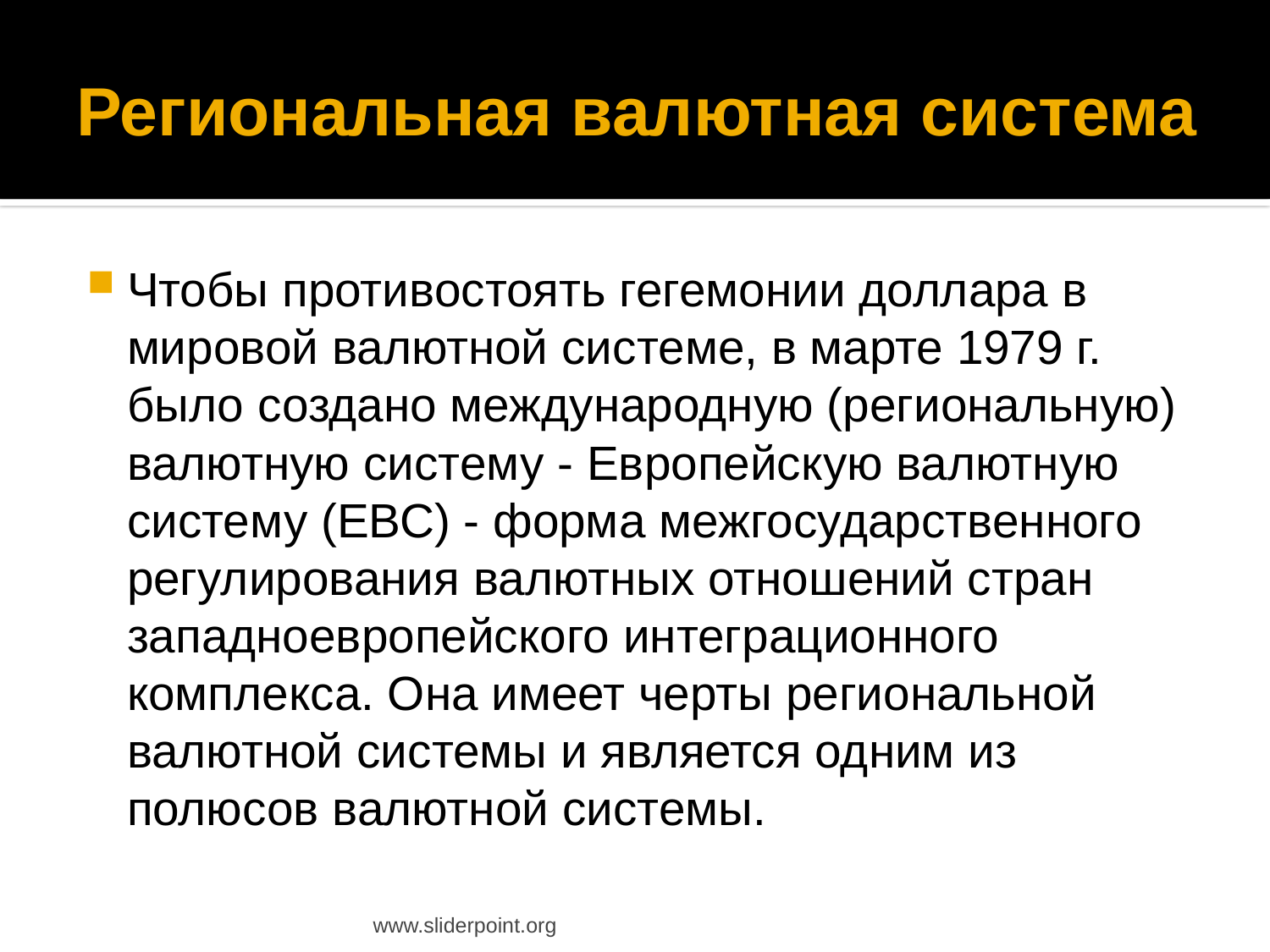

# Региональная валютная система
Чтобы противостоять гегемонии доллара в мировой валютной системе, в марте 1979 г. было создано международную (региональную) валютную систему - Европейскую валютную систему (ЕВС) - форма межгосударственного регулирования валютных отношений стран западноевропейского интеграционного комплекса. Она имеет черты региональной валютной системы и является одним из полюсов валютной системы.
www.sliderpoint.org